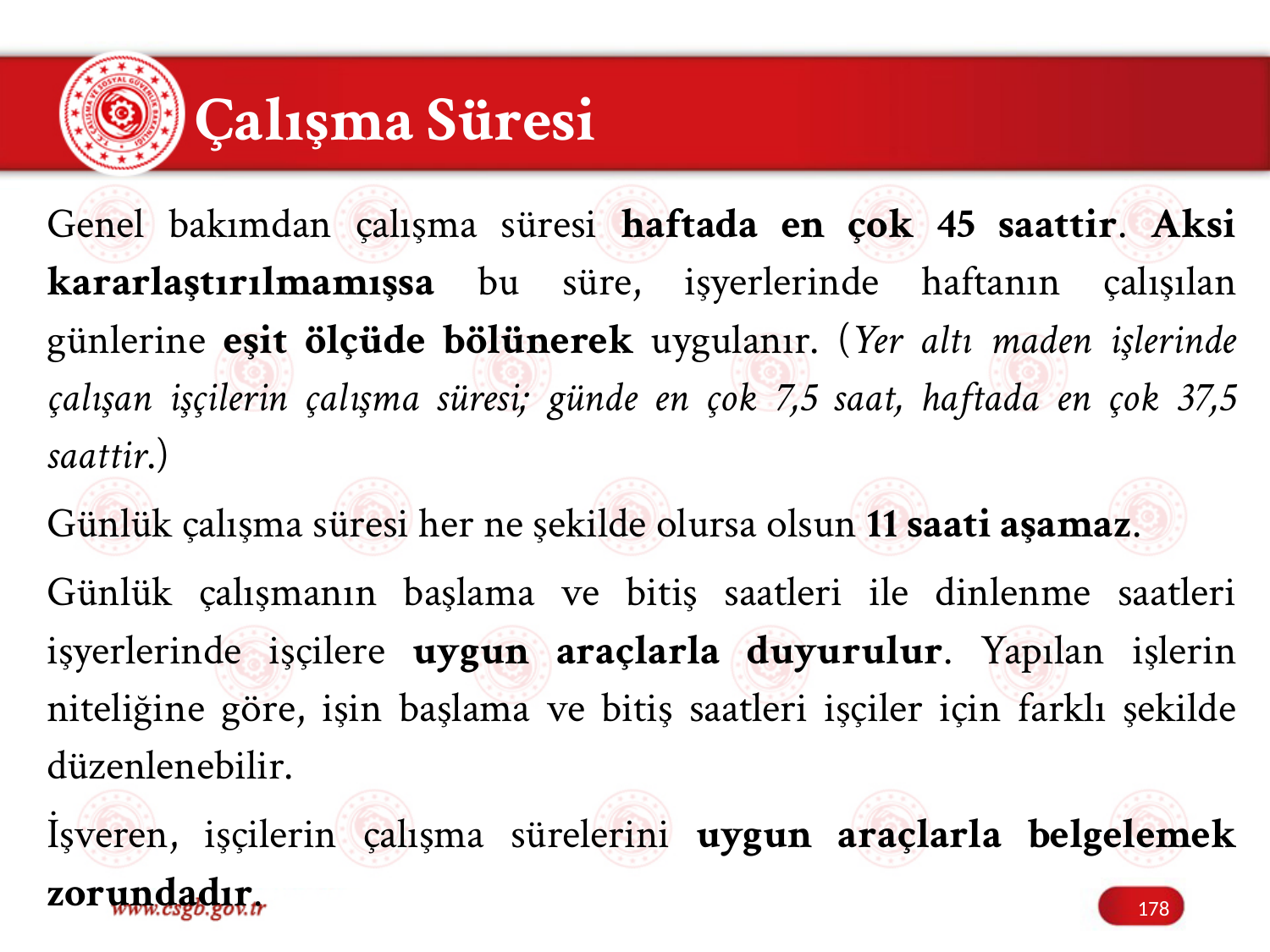

# Çalışma Süresi
Genel bakımdan çalışma süresi haftada en çok 45 saattir. Aksi kararlaştırılmamışsa bu süre, işyerlerinde haftanın çalışılan günlerine eşit ölçüde bölünerek uygulanır. (Yer altı maden işlerinde çalışan işçilerin çalışma süresi; günde en çok 7,5 saat, haftada en çok 37,5 saattir.)
Günlük çalışma süresi her ne şekilde olursa olsun 11 saati aşamaz.
Günlük çalışmanın başlama ve bitiş saatleri ile dinlenme saatleri işyerlerinde işçilere uygun araçlarla duyurulur. Yapılan işlerin niteliğine göre, işin başlama ve bitiş saatleri işçiler için farklı şekilde düzenlenebilir.
İşveren, işçilerin çalışma sürelerini uygun araçlarla belgelemek zorundadır.

178